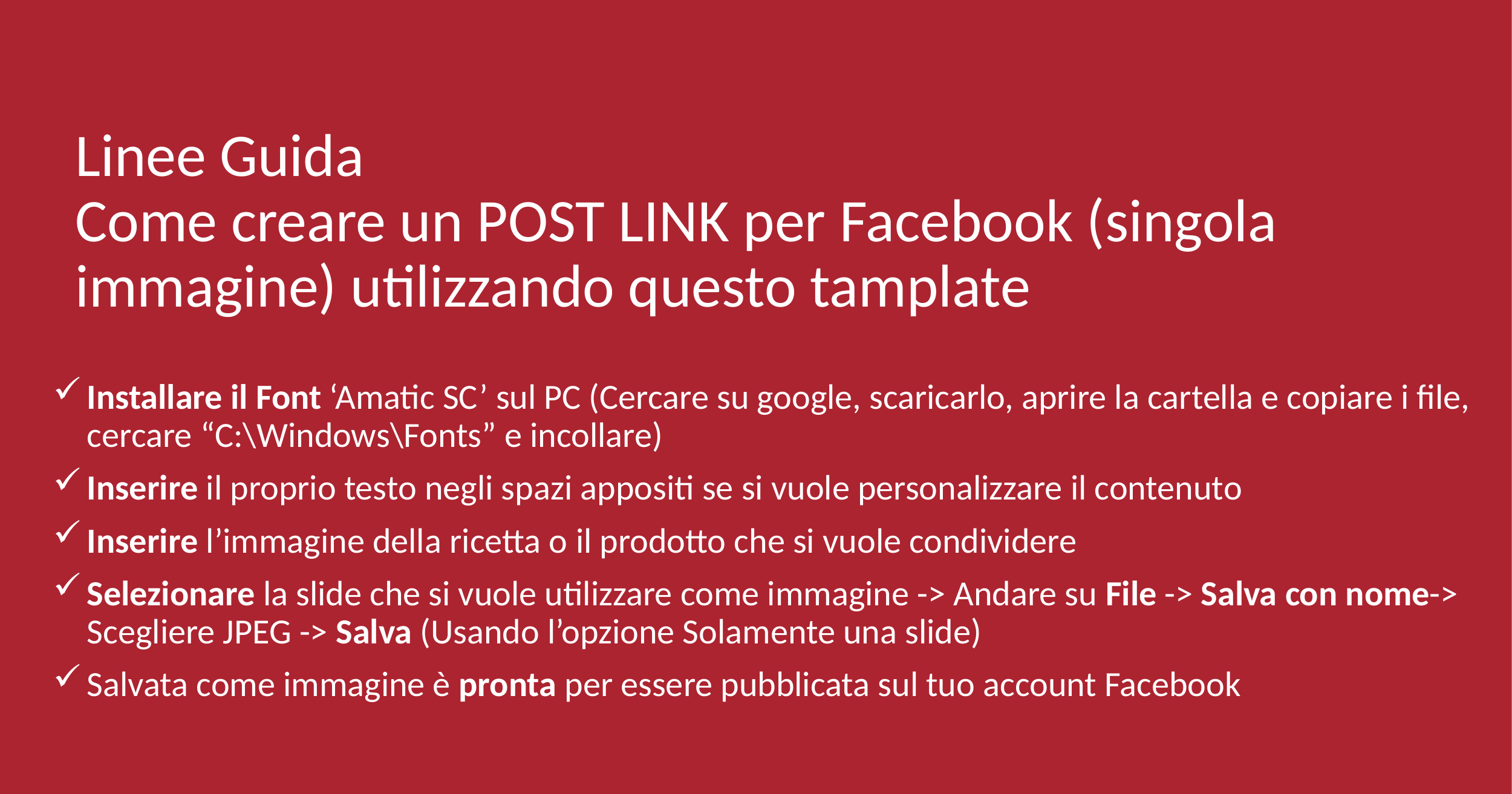

# Linee Guida Come creare un POST LINK per Facebook (singola immagine) utilizzando questo tamplate
Installare il Font ‘Amatic SC’ sul PC (Cercare su google, scaricarlo, aprire la cartella e copiare i file, cercare “C:\Windows\Fonts” e incollare)
Inserire il proprio testo negli spazi appositi se si vuole personalizzare il contenuto
Inserire l’immagine della ricetta o il prodotto che si vuole condividere
Selezionare la slide che si vuole utilizzare come immagine -> Andare su File -> Salva con nome-> Scegliere JPEG -> Salva (Usando l’opzione Solamente una slide)
Salvata come immagine è pronta per essere pubblicata sul tuo account Facebook